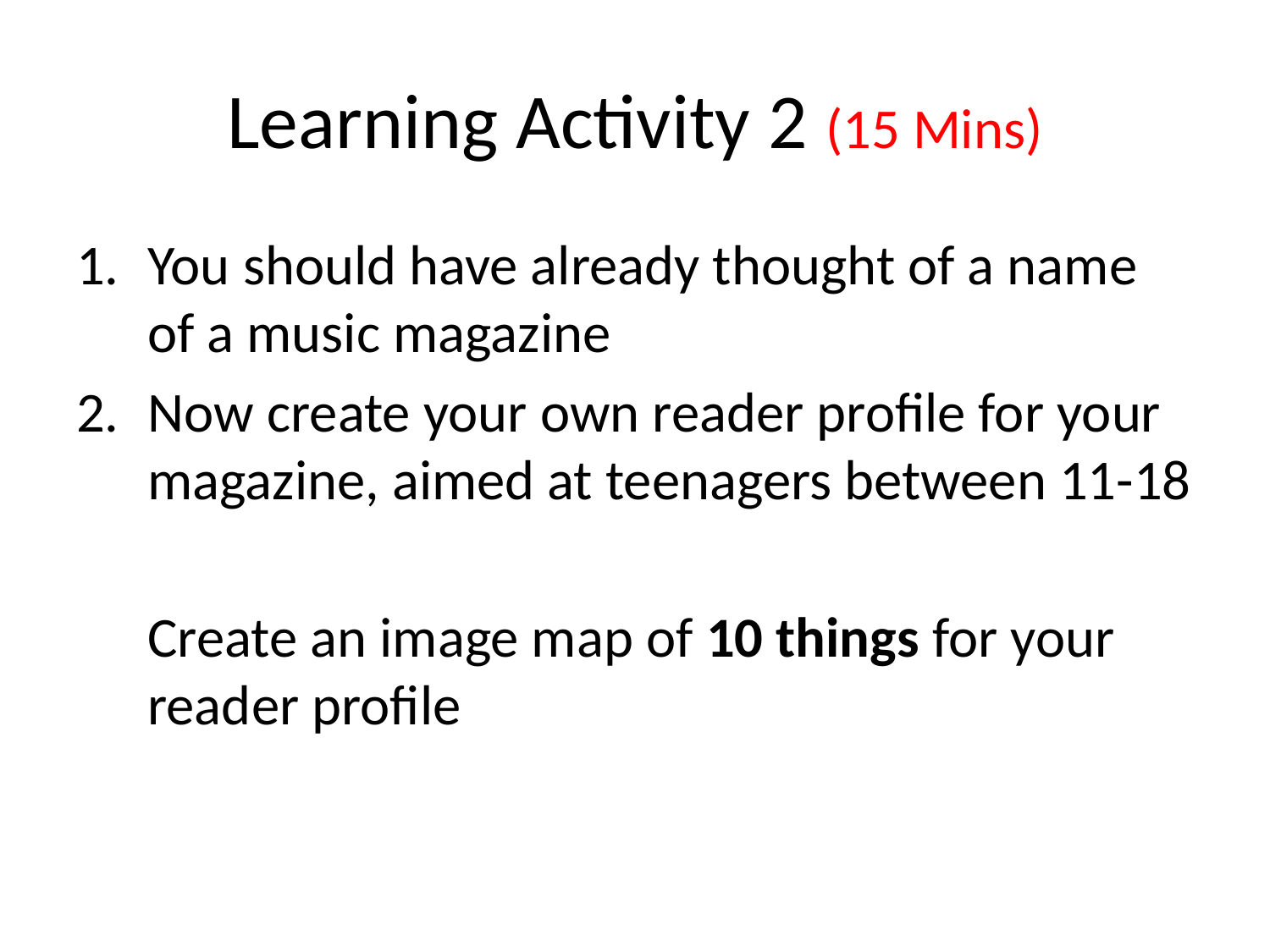

# Learning Activity 2 (15 Mins)
You should have already thought of a name of a music magazine
Now create your own reader profile for your magazine, aimed at teenagers between 11-18

	Create an image map of 10 things for your reader profile